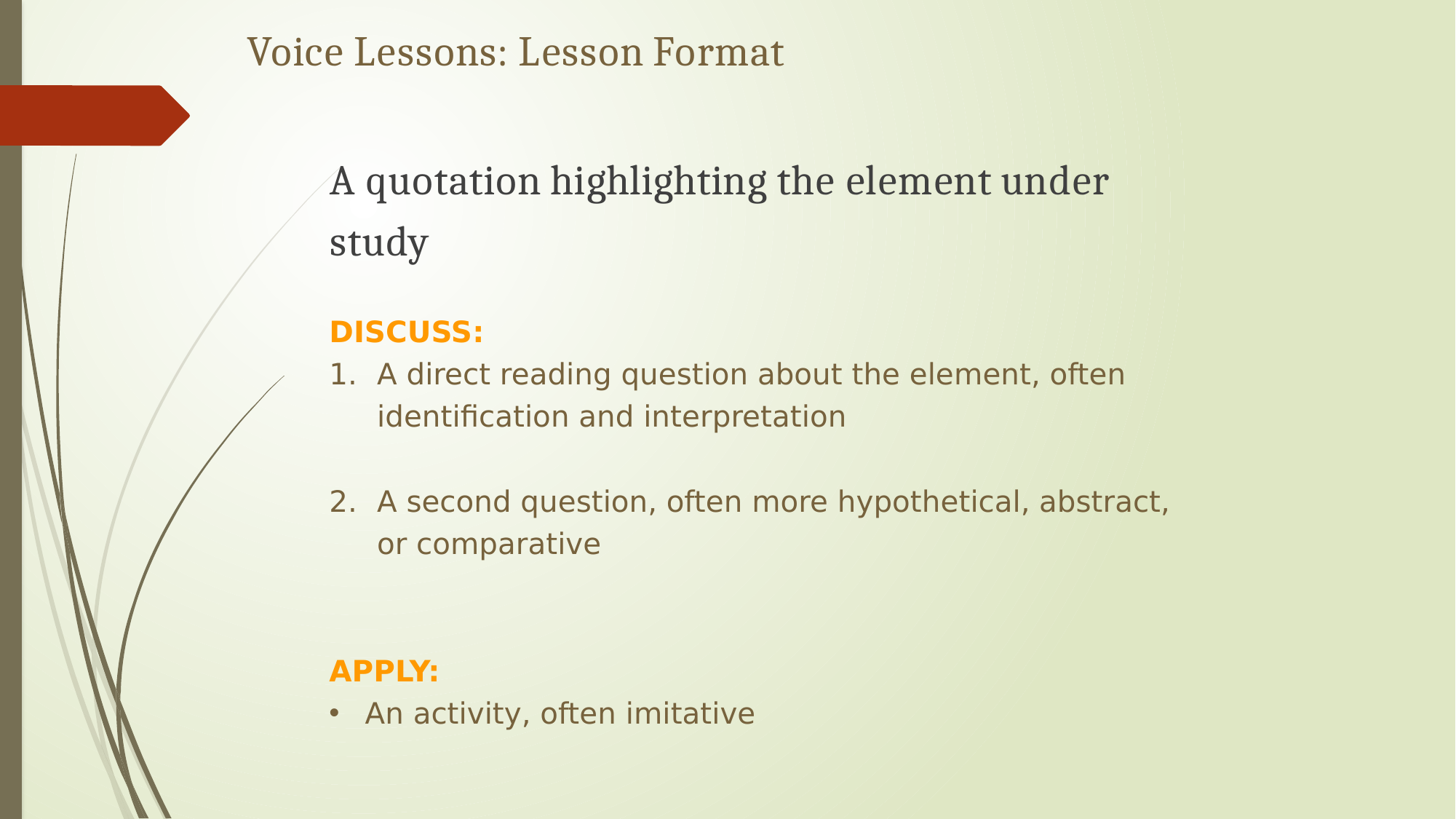

# Voice Lessons: Lesson Format
A quotation highlighting the element under study
DISCUSS:
A direct reading question about the element, often identification and interpretation

A second question, often more hypothetical, abstract, or comparative

APPLY:
An activity, often imitative